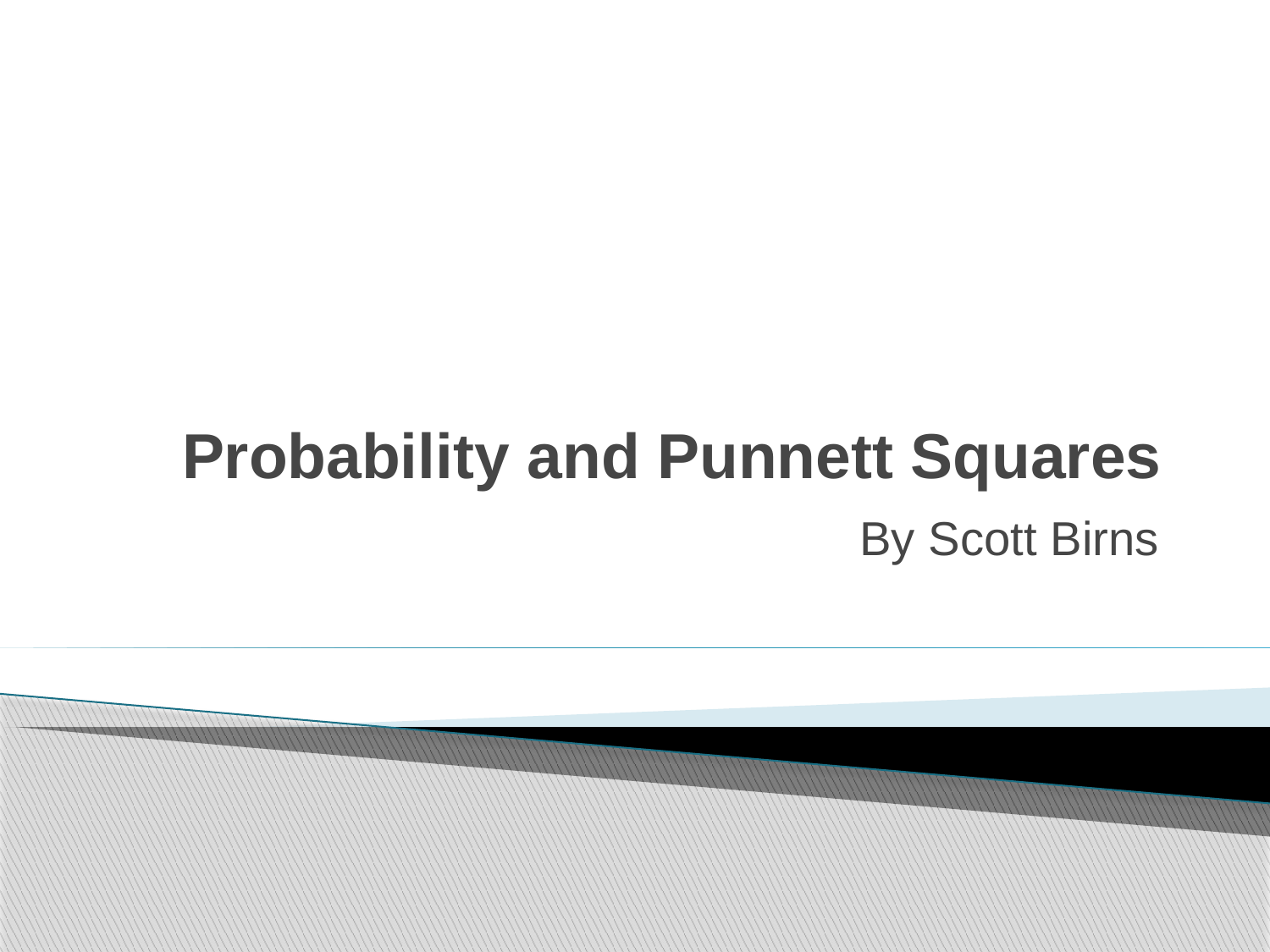

# Probability and Punnett Squares
By Scott Birns